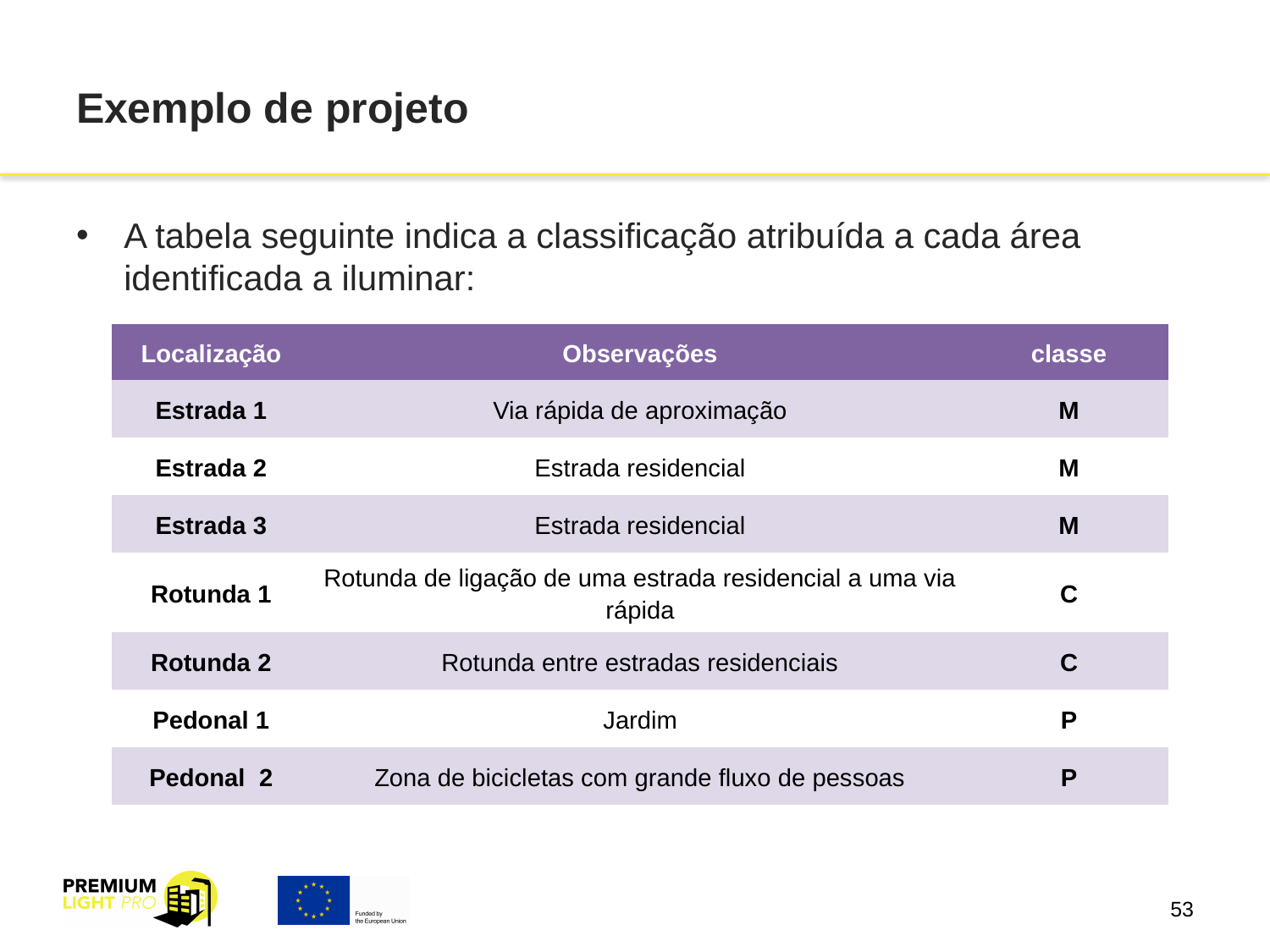

# Exemplo de projeto
A tabela seguinte indica a classificação atribuída a cada área identificada a iluminar:

| Localização | Observações | classe |
| --- | --- | --- |
| Estrada 1 | Via rápida de aproximação | M |
| Estrada 2 | Estrada residencial | M |
| Estrada 3 | Estrada residencial | M |
| Rotunda 1 | Rotunda de ligação de uma estrada residencial a uma via rápida | C |
| Rotunda 2 | Rotunda entre estradas residenciais | C |
| Pedonal 1 | Jardim | P |
| Pedonal 2 | Zona de bicicletas com grande fluxo de pessoas | P |